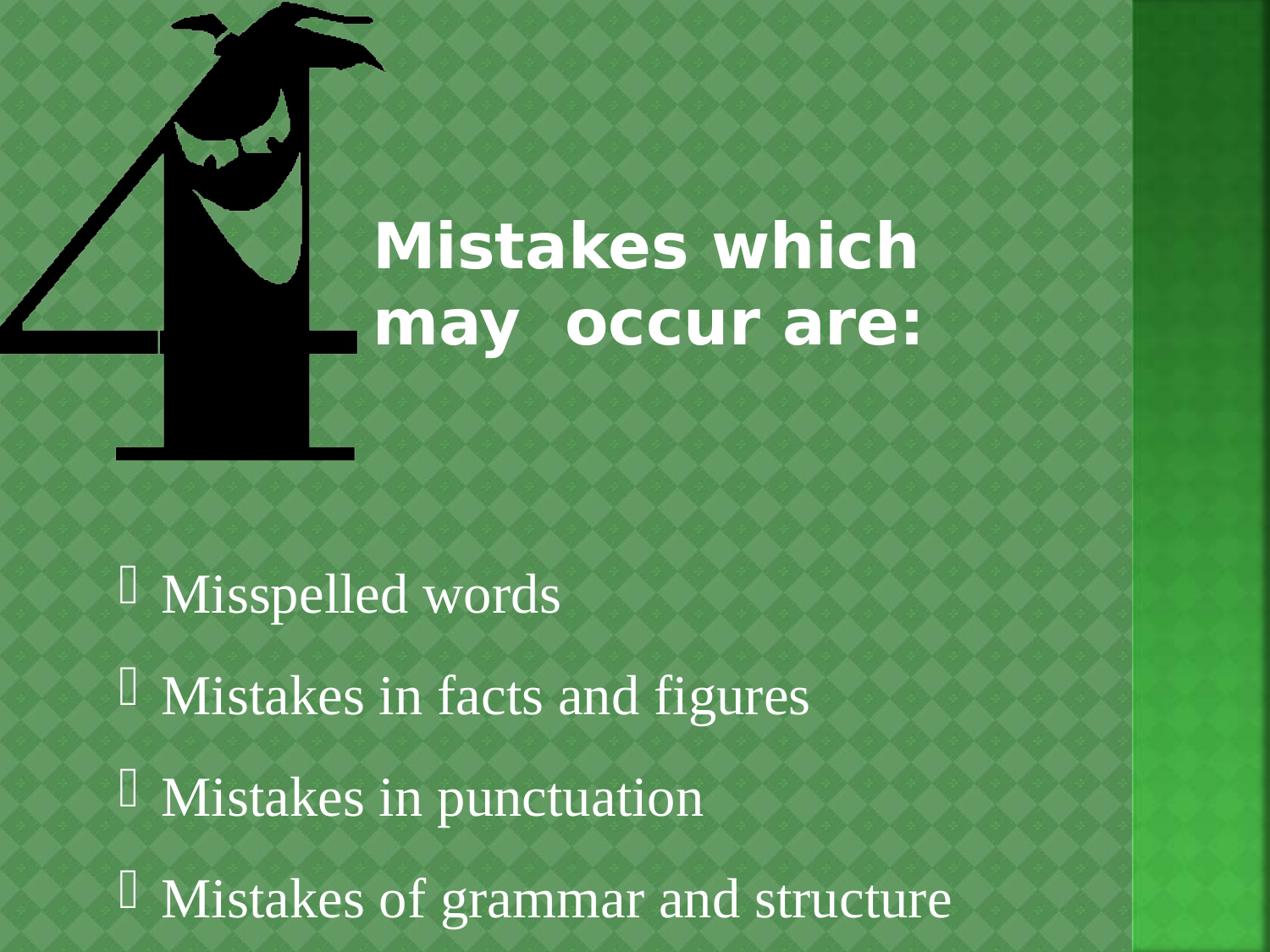

# Mistakes which may  occur are:
Misspelled words
Mistakes in facts and figures
Mistakes in punctuation
Mistakes of grammar and structure